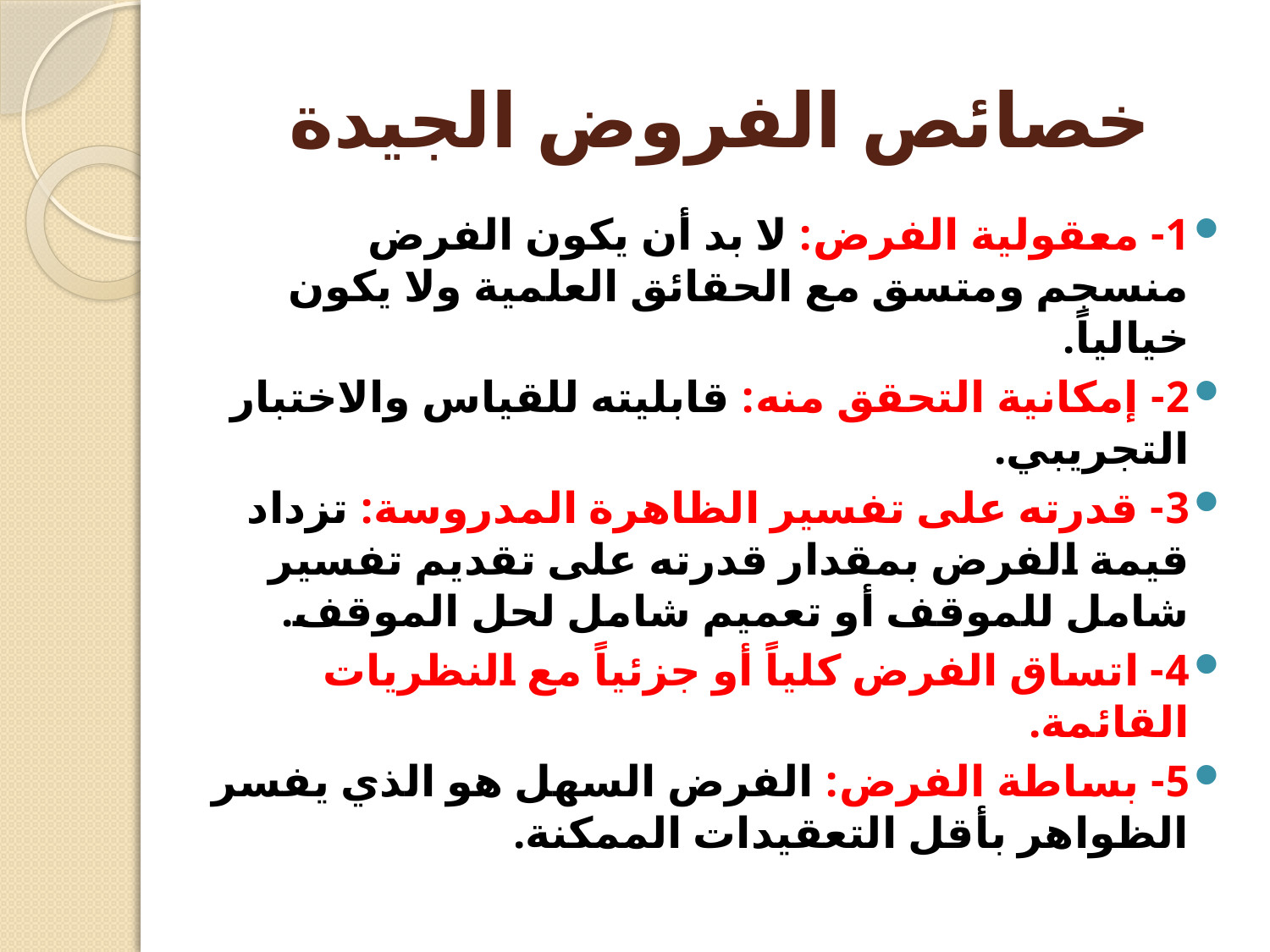

# خصائص الفروض الجيدة
1- معقولية الفرض: لا بد أن يكون الفرض منسجم ومتسق مع الحقائق العلمية ولا يكون خيالياً.
2- إمكانية التحقق منه: قابليته للقياس والاختبار التجريبي.
3- قدرته على تفسير الظاهرة المدروسة: تزداد قيمة الفرض بمقدار قدرته على تقديم تفسير شامل للموقف أو تعميم شامل لحل الموقف.
4- اتساق الفرض كلياً أو جزئياً مع النظريات القائمة.
5- بساطة الفرض: الفرض السهل هو الذي يفسر الظواهر بأقل التعقيدات الممكنة.